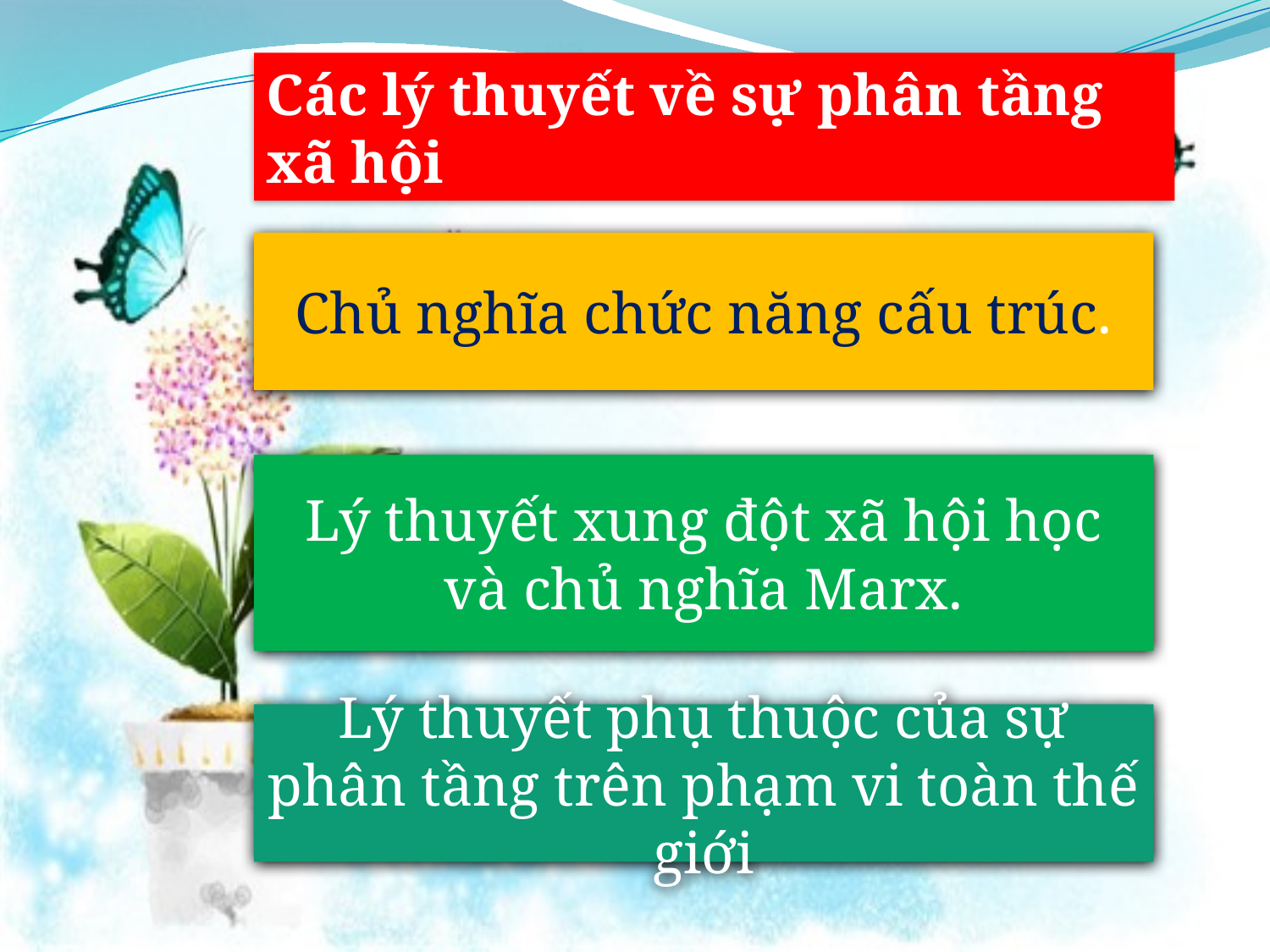

Các lý thuyết về sự phân tầng xã hội
Chủ nghĩa chức năng cấu trúc.
Lý thuyết xung đột xã hội học và chủ nghĩa Marx.
Lý thuyết phụ thuộc của sự phân tầng trên phạm vi toàn thế giới